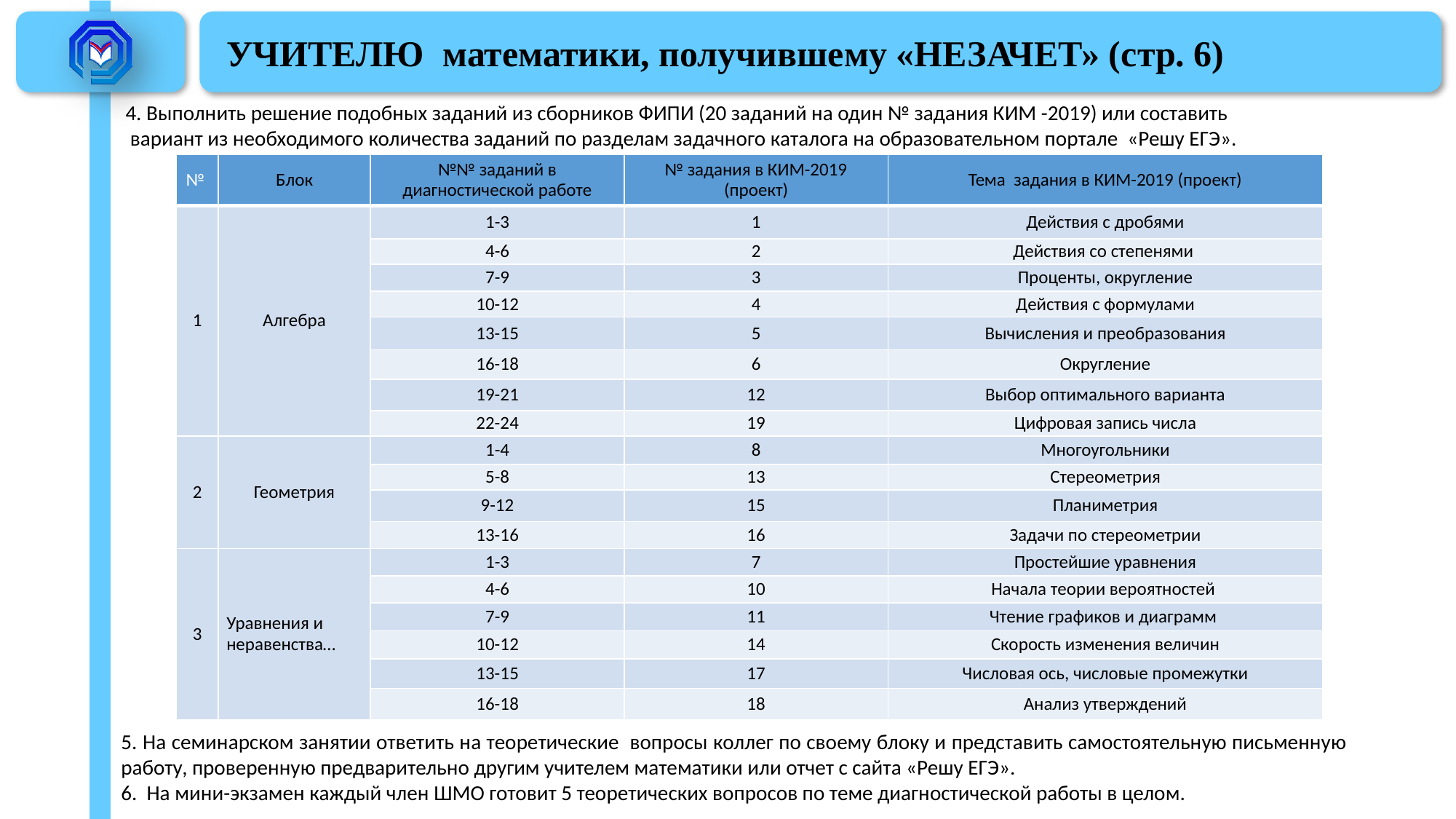

# УЧИТЕЛЮ  математики, получившему «НЕЗАЧЕТ» (стр. 6)
4. Выполнить решение подобных заданий из сборников ФИПИ (20 заданий на один № задания КИМ -2019) или составить
 вариант из необходимого количества заданий по разделам задачного каталога на образовательном портале  «Решу ЕГЭ».

| № | Блок | №№ заданий в диагностической работе | № задания в КИМ-2019 (проект) | Тема задания в КИМ-2019 (проект) |
| --- | --- | --- | --- | --- |
| 1 | Алгебра | 1-3 | 1 | Действия с дробями |
|  |  | 4-6 | 2 | Действия со степенями |
|  |  | 7-9 | 3 | Проценты, округление |
|  |  | 10-12 | 4 | Действия с формулами |
|  |  | 13-15 | 5 | Вычисления и преобразования |
|  |  | 16-18 | 6 | Округление |
|  |  | 19-21 | 12 | Выбор оптимального варианта |
|  |  | 22-24 | 19 | Цифровая запись числа |
| 2 | Геометрия | 1-4 | 8 | Многоугольники |
|  |  | 5-8 | 13 | Стереометрия |
|  |  | 9-12 | 15 | Планиметрия |
|  |  | 13-16 | 16 | Задачи по стереометрии |
| 3 | Уравнения и неравенства… | 1-3 | 7 | Простейшие уравнения |
|  |  | 4-6 | 10 | Начала теории вероятностей |
|  |  | 7-9 | 11 | Чтение графиков и диаграмм |
|  |  | 10-12 | 14 | Скорость изменения величин |
|  |  | 13-15 | 17 | Числовая ось, числовые промежутки |
|  |  | 16-18 | 18 | Анализ утверждений |
5. На семинарском занятии ответить на теоретические  вопросы коллег по своему блоку и представить самостоятельную письменную работу, проверенную предварительно другим учителем математики или отчет с сайта «Решу ЕГЭ».
6.  На мини-экзамен каждый член ШМО готовит 5 теоретических вопросов по теме диагностической работы в целом.